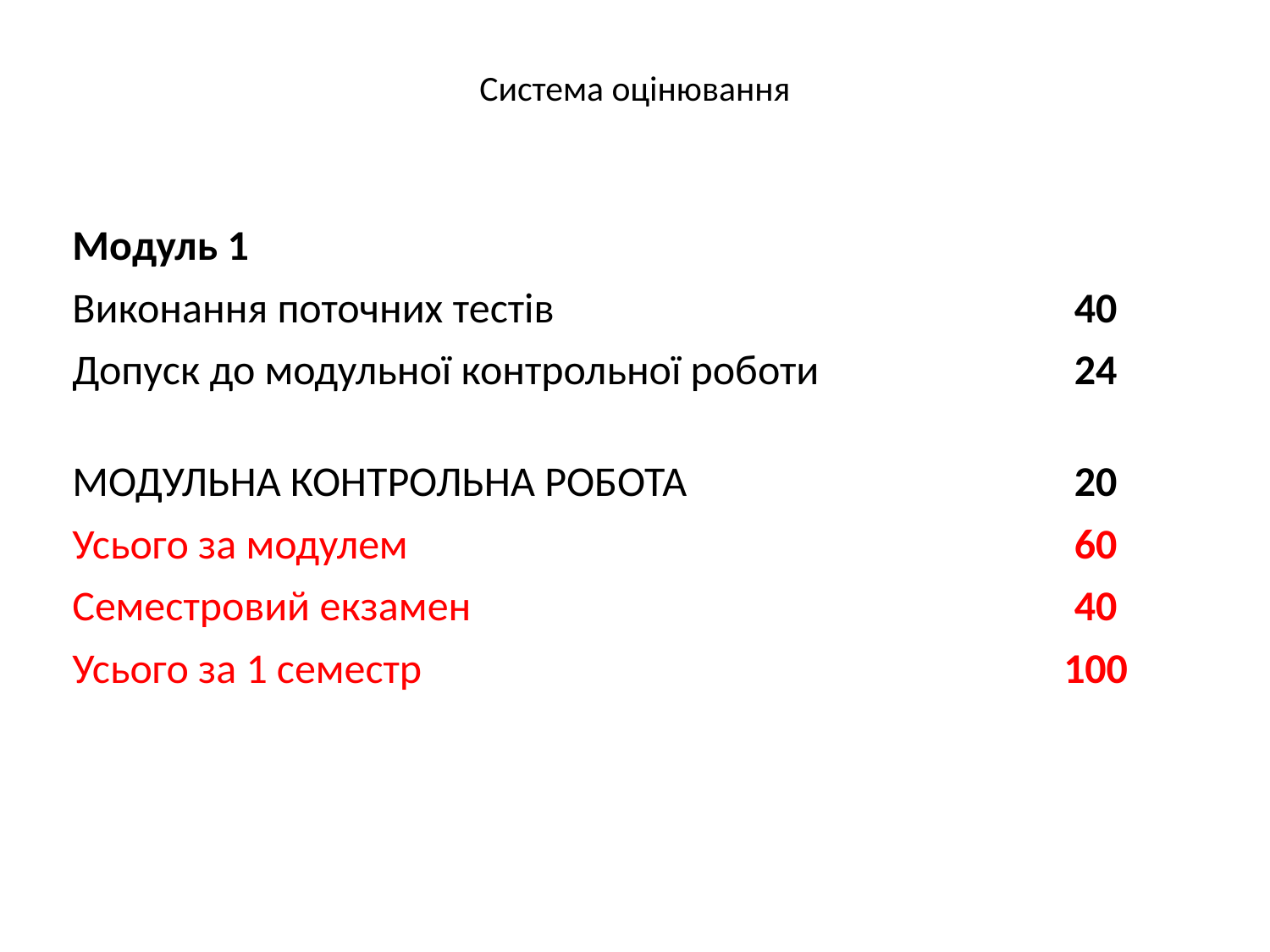

Система оцінювання
| Модуль 1 |  |
| --- | --- |
| Виконання поточних тестів | 40 |
| Допуск до модульної контрольної роботи | 24 |
| МОДУЛЬНА КОНТРОЛЬНА РОБОТА | 20 |
| Усього за модулем | 60 |
| Семестровий екзамен | 40 |
| Усього за 1 семестр | 100 |